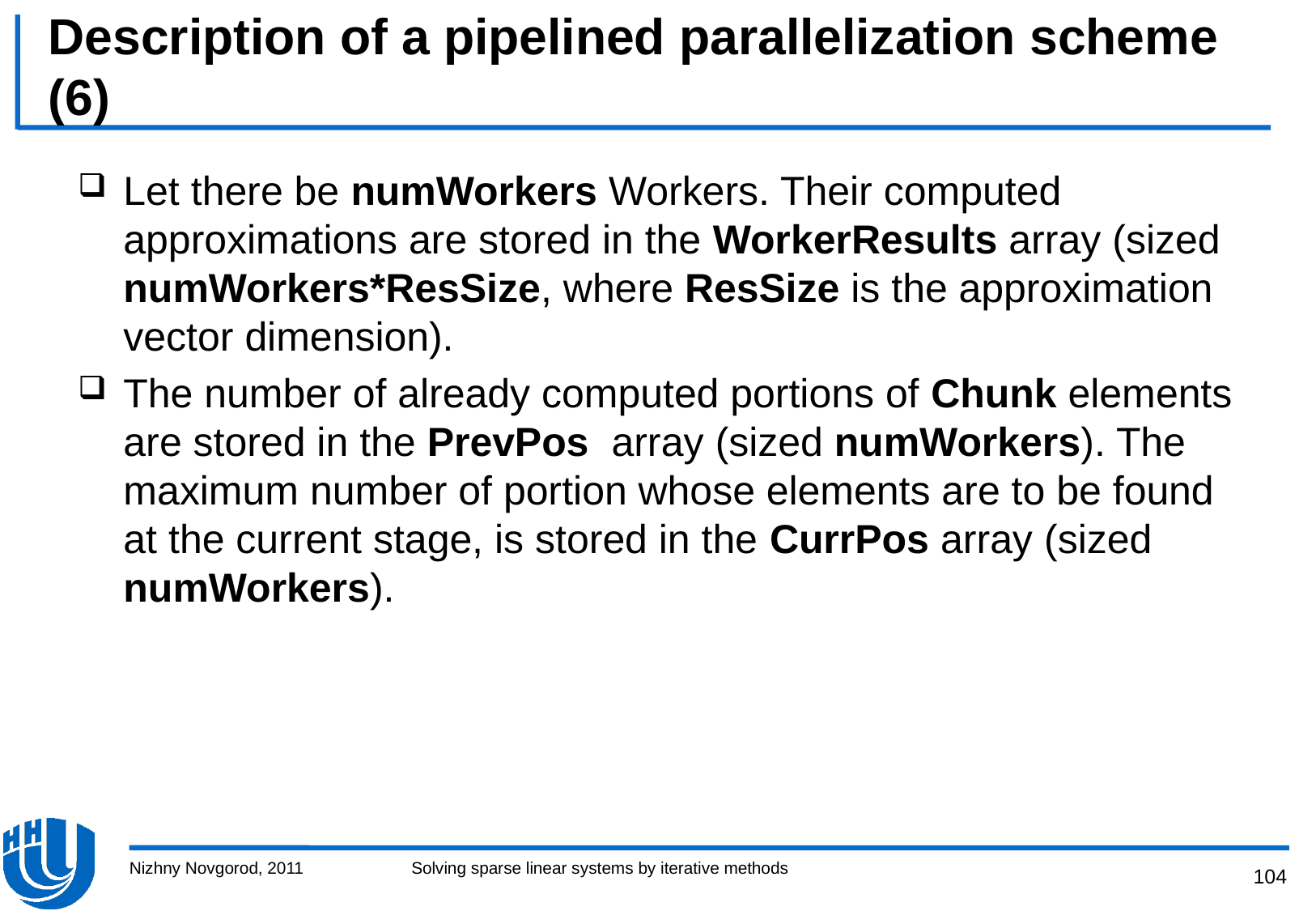

# Description of a pipelined parallelization scheme (6)
Let there be numWorkers Workers. Their computed approximations are stored in the WorkerResults array (sized numWorkers*ResSize, where ResSize is the approximation vector dimension).
The number of already computed portions of Chunk elements are stored in the PrevPos  array (sized numWorkers). The maximum number of portion whose elements are to be found at the current stage, is stored in the CurrPos array (sized numWorkers).
Nizhny Novgorod, 2011
Solving sparse linear systems by iterative methods